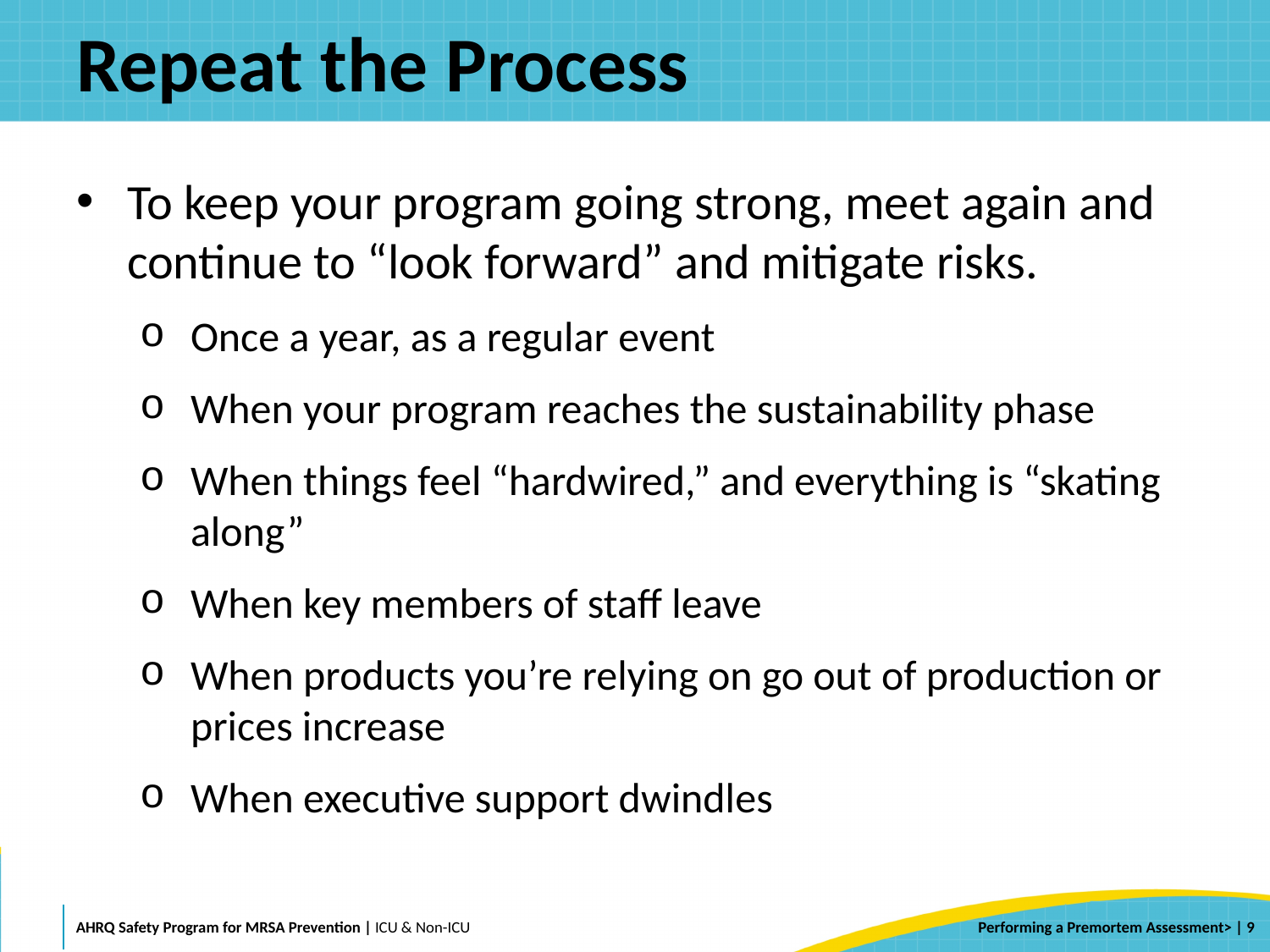

# Repeat the Process
To keep your program going strong, meet again and continue to “look forward” and mitigate risks.
Once a year, as a regular event
When your program reaches the sustainability phase
When things feel “hardwired,” and everything is “skating along”
When key members of staff leave
When products you’re relying on go out of production or prices increase
When executive support dwindles
 | 9